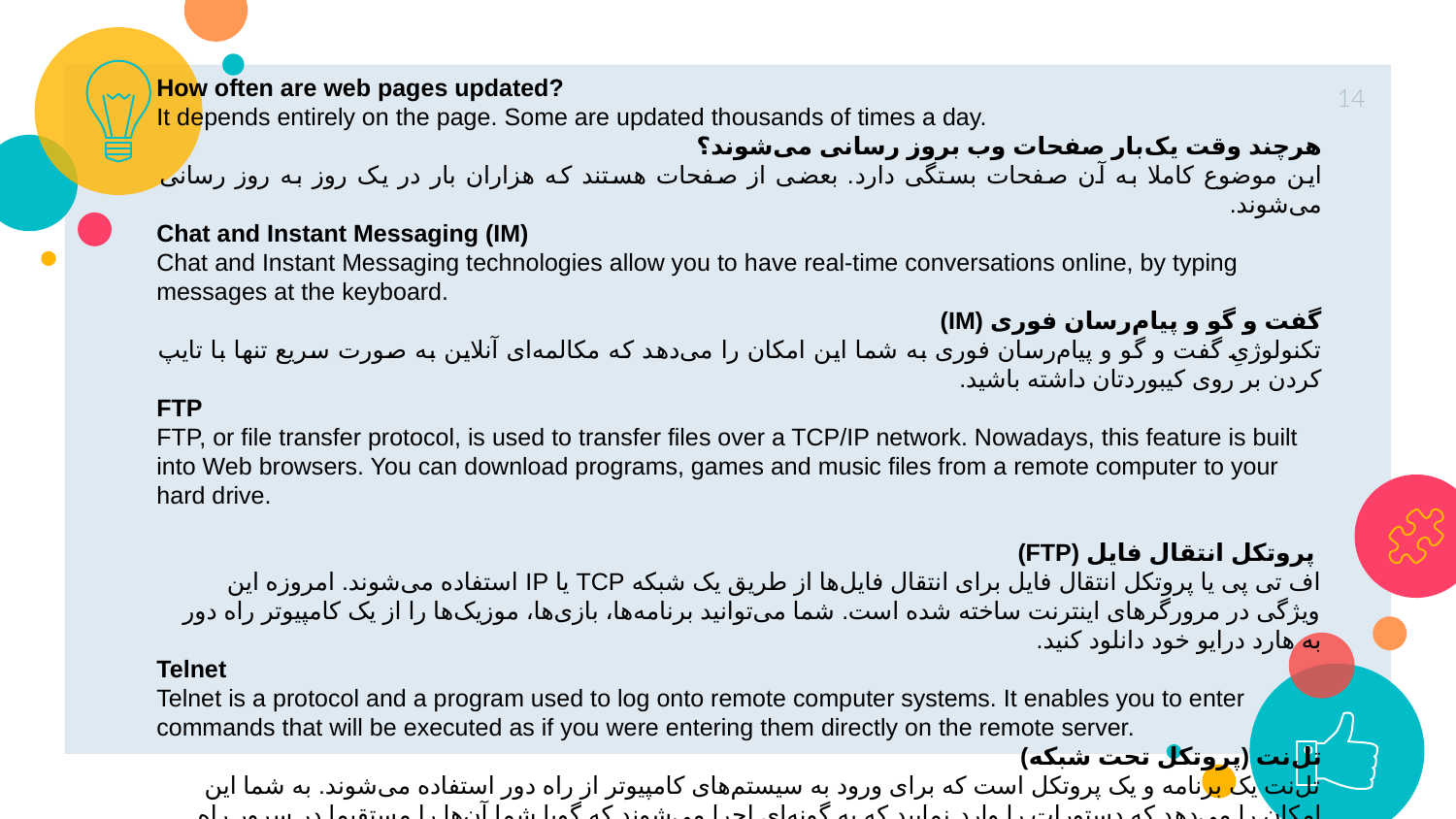

How often are web pages updated?
It depends entirely on the page. Some are updated thousands of times a day.
هرچند وقت یک‌بار صفحات وب بروز رسانی می‌شوند؟
این موضوع کاملا به آن صفحات بستگی دارد. بعضی از صفحات هستند که هزاران بار در یک روز به روز رسانی می‌شوند.
Chat and Instant Messaging (IM)
Chat and Instant Messaging technologies allow you to have real-time conversations online, by typing messages at the keyboard.
گفت و گو و پیام‌رسان فوری (IM)
تکنولوژیِ گفت و گو و پیام‌رسان‌ فوری به شما این امکان را می‌دهد که مکالمه‌ای آنلاین به صورت سریع تنها با تایپ کردن بر روی کیبوردتان داشته باشید.
FTP
FTP, or file transfer protocol, is used to transfer files over a TCP/IP network. Nowadays, this feature is built into Web browsers. You can download programs, games and music files from a remote computer to your hard drive.

 پروتکل انتقال فایل (FTP)
اف تی پی یا پروتکل انتقال فایل برای انتقال فایل‌ها از طریق یک شبکه TCP یا IP استفاده می‌شوند. امروزه این ویژگی در مرورگرهای اینترنت ساخته شده است. شما می‌توانید برنامه‌ها، بازی‌ها، موزیک‌ها را از یک کامپیوتر راه دور به هارد درایو خود دانلود کنید.
Telnet
Telnet is a protocol and a program used to log onto remote computer systems. It enables you to enter commands that will be executed as if you were entering them directly on the remote server.
 تل‌نت (پروتکل تحت شبکه)
تل‌نت یک برنامه و یک پروتکل است که برای ورود به سیستم‌های کامپیوتر از راه دور استفاده می‌شوند. به شما این امکان را می‌دهد که دستورات را وارد نمایید که به گونه‌ای اجرا می‌شوند که گویا شما آن‌ها را مستقیما در سرور راه دور وارد کرده‌اید.

14